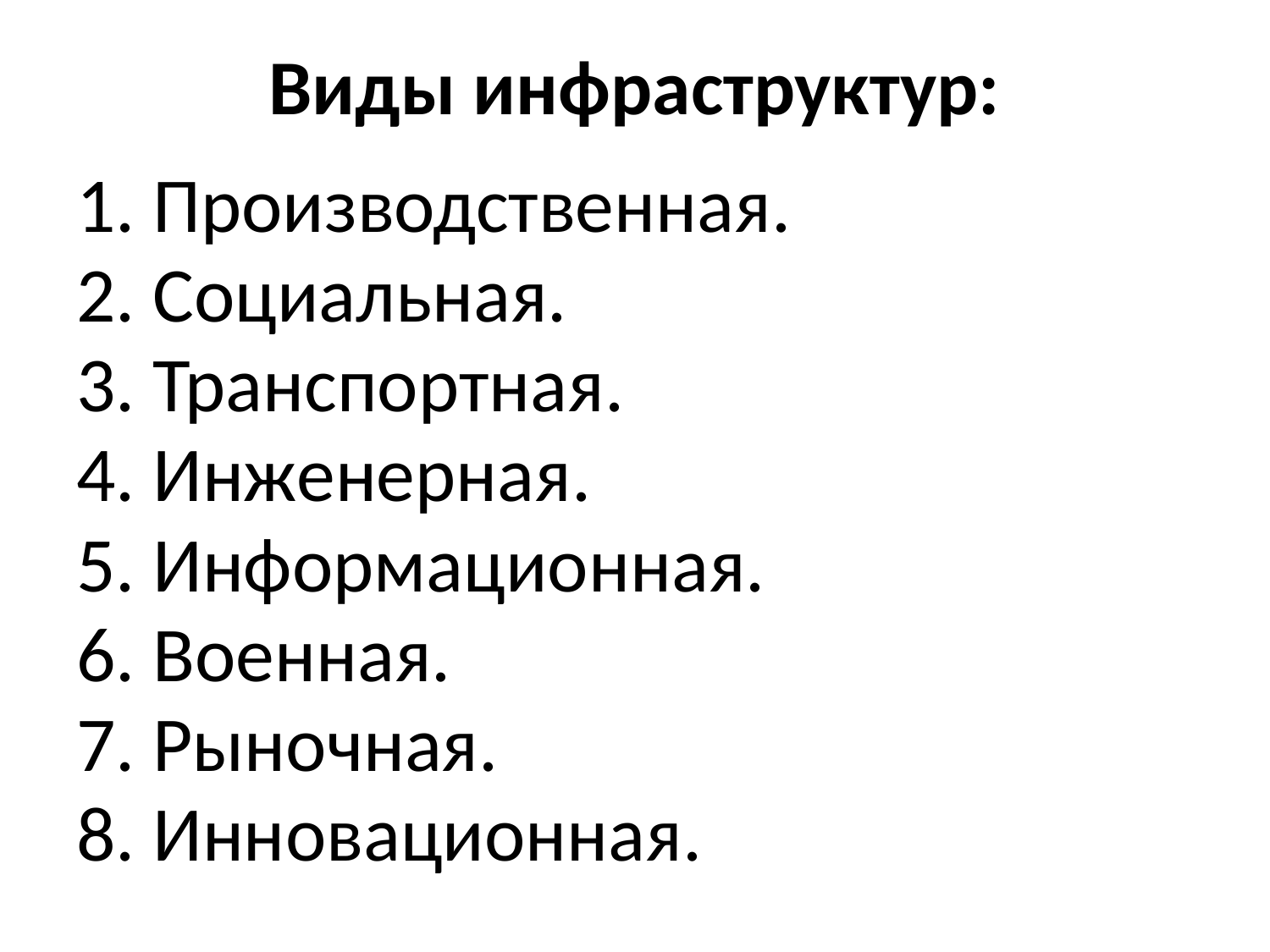

# Виды инфраструктур:
1. Производственная.
2. Социальная.
3. Транспортная.
4. Инженерная.
5. Информационная.
6. Военная.
7. Рыночная.
8. Инновационная.